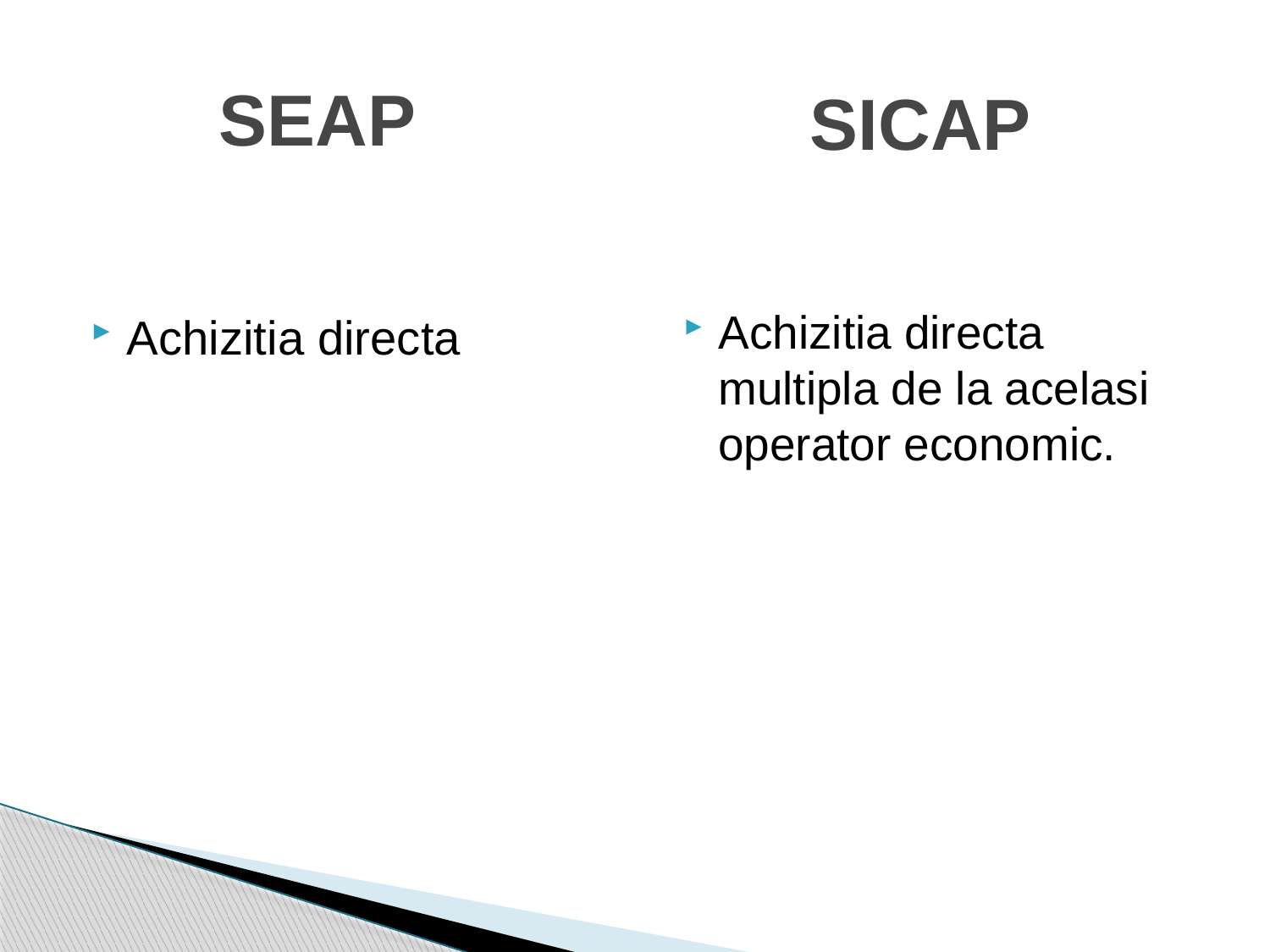

# SEAP
SICAP
Achizitia directa multipla de la acelasi operator economic.

Achizitia directa